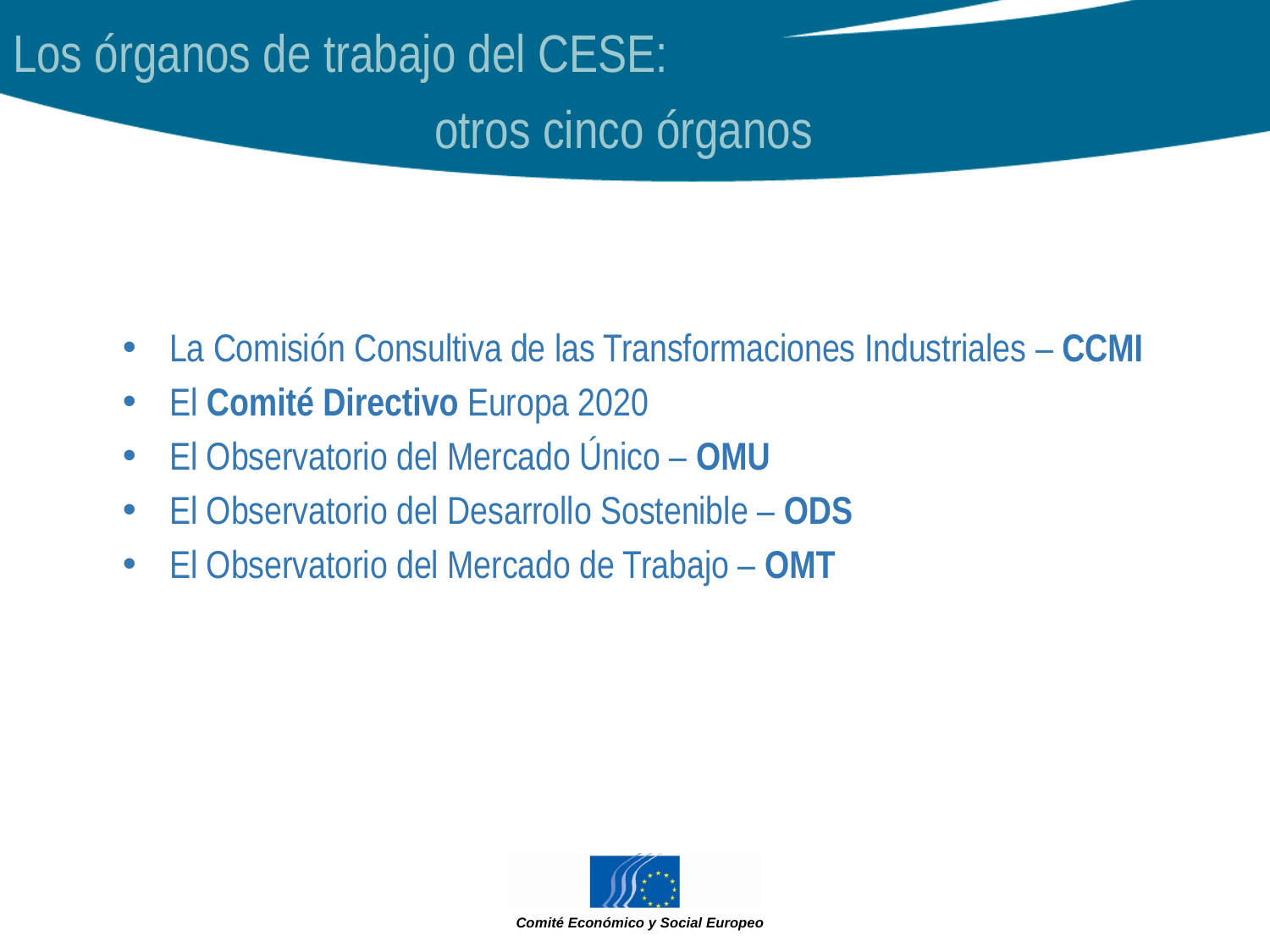

# Los órganos de trabajo del CESE: otros cinco órganos

La Comisión Consultiva de las Transformaciones Industriales – CCMI
El Comité Directivo Europa 2020
El Observatorio del Mercado Único – OMU
El Observatorio del Desarrollo Sostenible – ODS
El Observatorio del Mercado de Trabajo – OMT

Comité Económico y Social Europeo